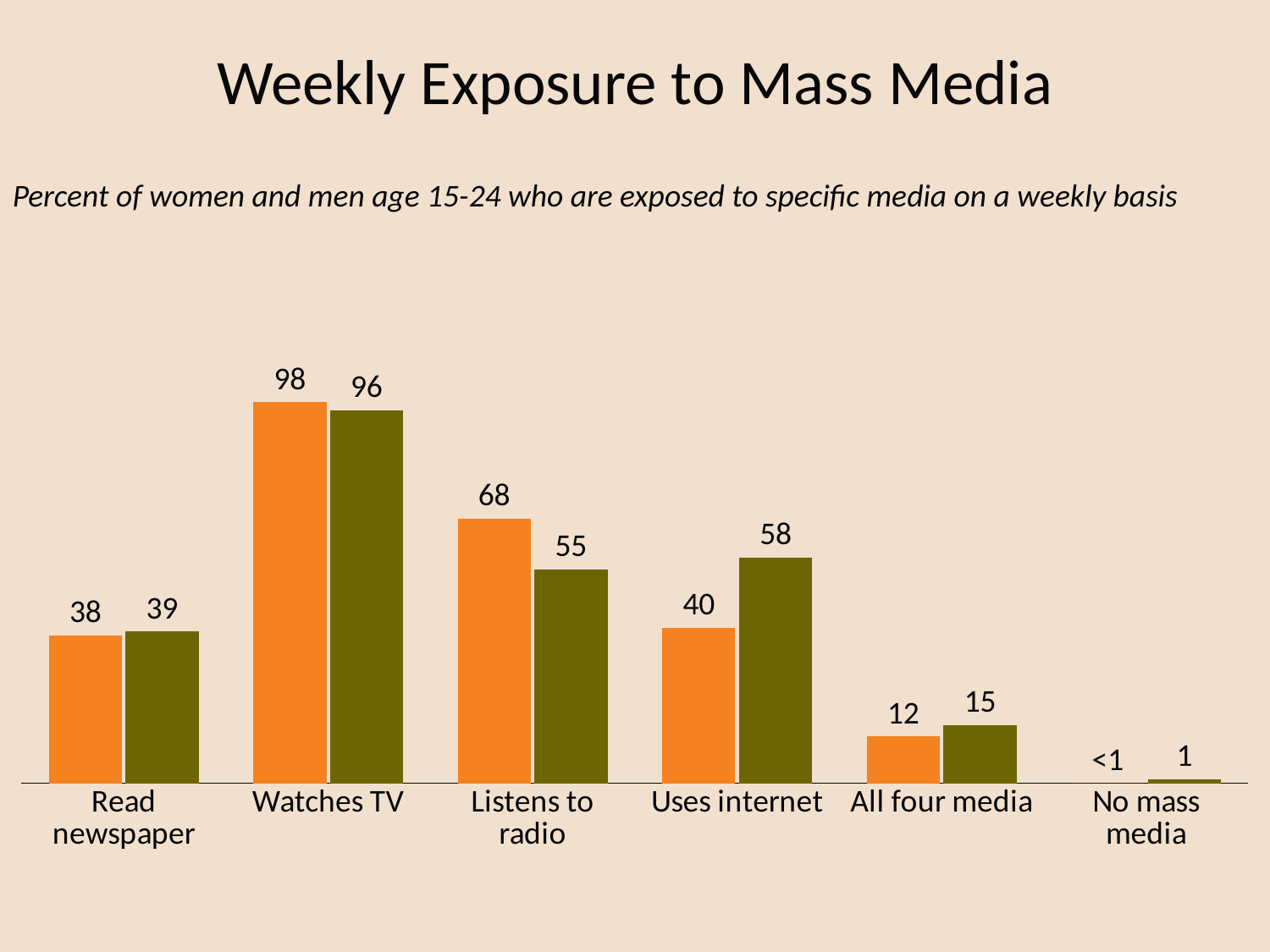

# Weekly Exposure to Mass Media
Percent of women and men age 15-24 who are exposed to specific media on a weekly basis

### Chart

| Category | Women | Men |
|---|---|---|
| Read newspaper | 38.0 | 39.0 |
| Watches TV | 98.0 | 96.0 |
| Listens to radio | 68.0 | 55.0 |
| Uses internet | 40.0 | 58.0 |
| All four media | 12.0 | 15.0 |
| No mass media | 0.0 | 1.0 |